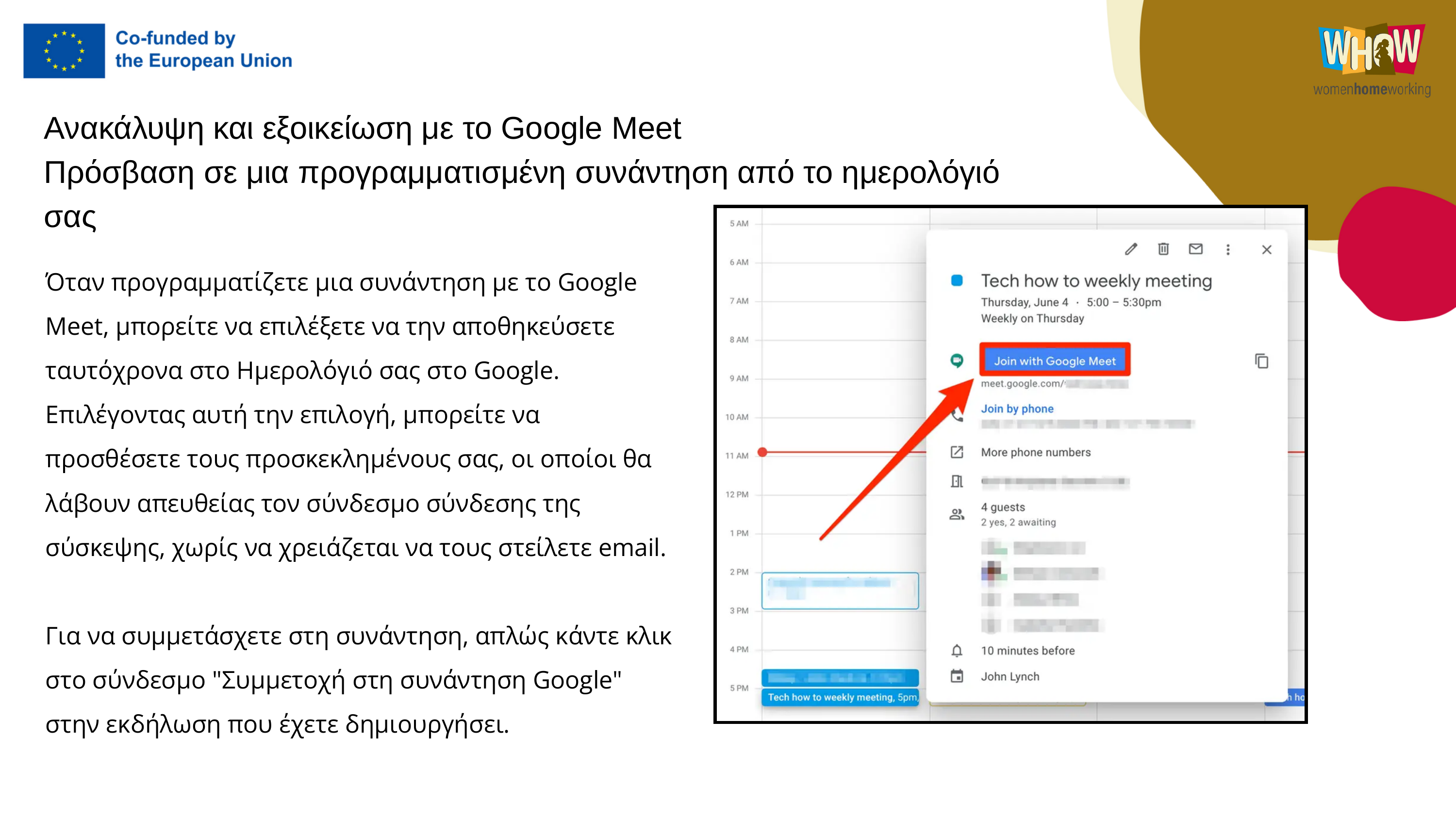

Ανακάλυψη και εξοικείωση με το Google Meet
Πρόσβαση σε μια προγραμματισμένη συνάντηση από το ημερολόγιό σας

Όταν προγραμματίζετε μια συνάντηση με το Google Meet, μπορείτε να επιλέξετε να την αποθηκεύσετε ταυτόχρονα στο Ημερολόγιό σας στο Google.
Επιλέγοντας αυτή την επιλογή, μπορείτε να προσθέσετε τους προσκεκλημένους σας, οι οποίοι θα λάβουν απευθείας τον σύνδεσμο σύνδεσης της σύσκεψης, χωρίς να χρειάζεται να τους στείλετε email.

Για να συμμετάσχετε στη συνάντηση, απλώς κάντε κλικ στο σύνδεσμο "Συμμετοχή στη συνάντηση Google" στην εκδήλωση που έχετε δημιουργήσει.